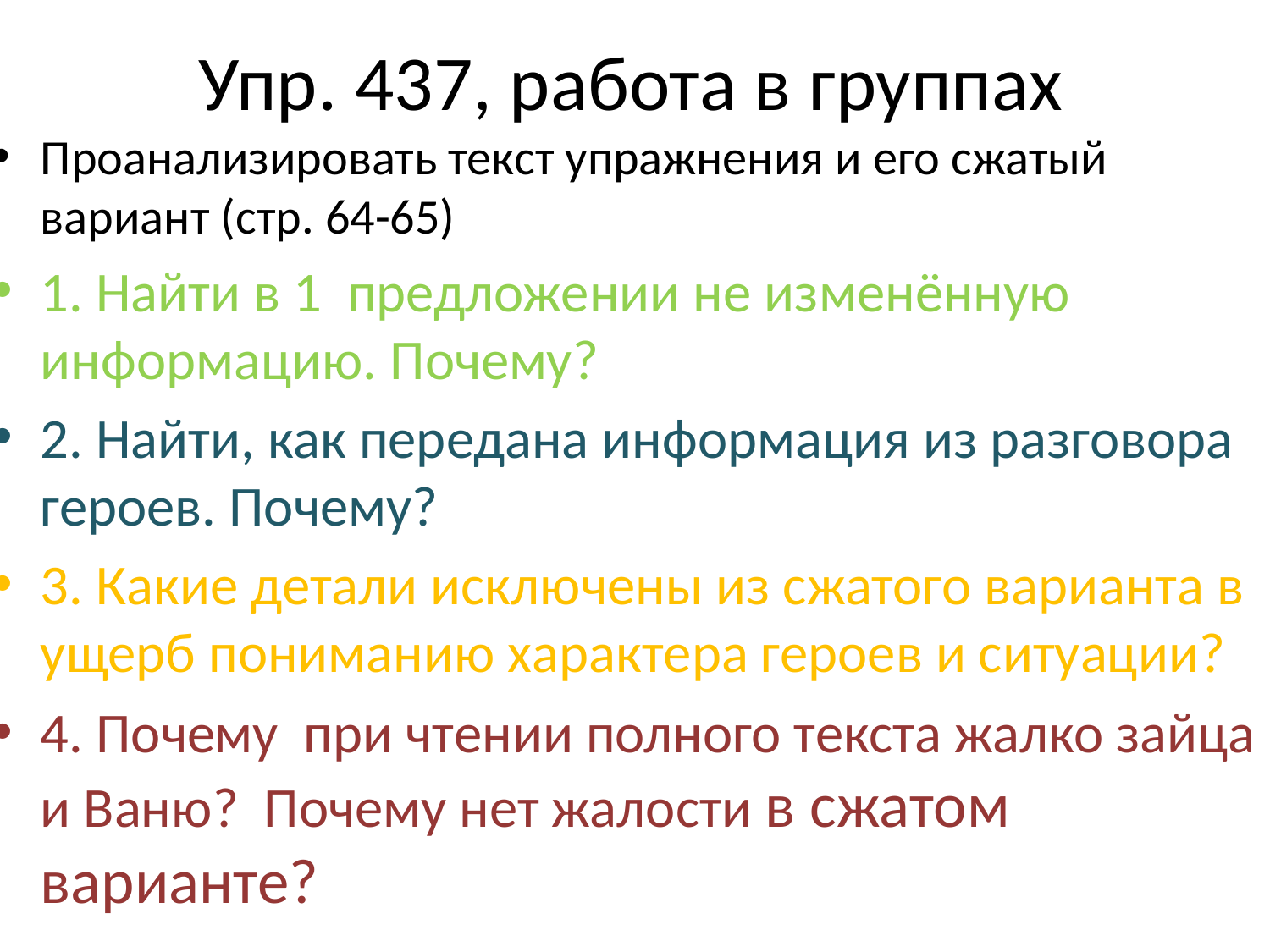

# Упр. 437, работа в группах
Проанализировать текст упражнения и его сжатый вариант (стр. 64-65)
1. Найти в 1  предложении не изменённую информацию. Почему?
2. Найти, как передана информация из разговора героев. Почему?
3. Какие детали исключены из сжатого варианта в ущерб пониманию характера героев и ситуации?
4. Почему  при чтении полного текста жалко зайца и Ваню?  Почему нет жалости в сжатом варианте?